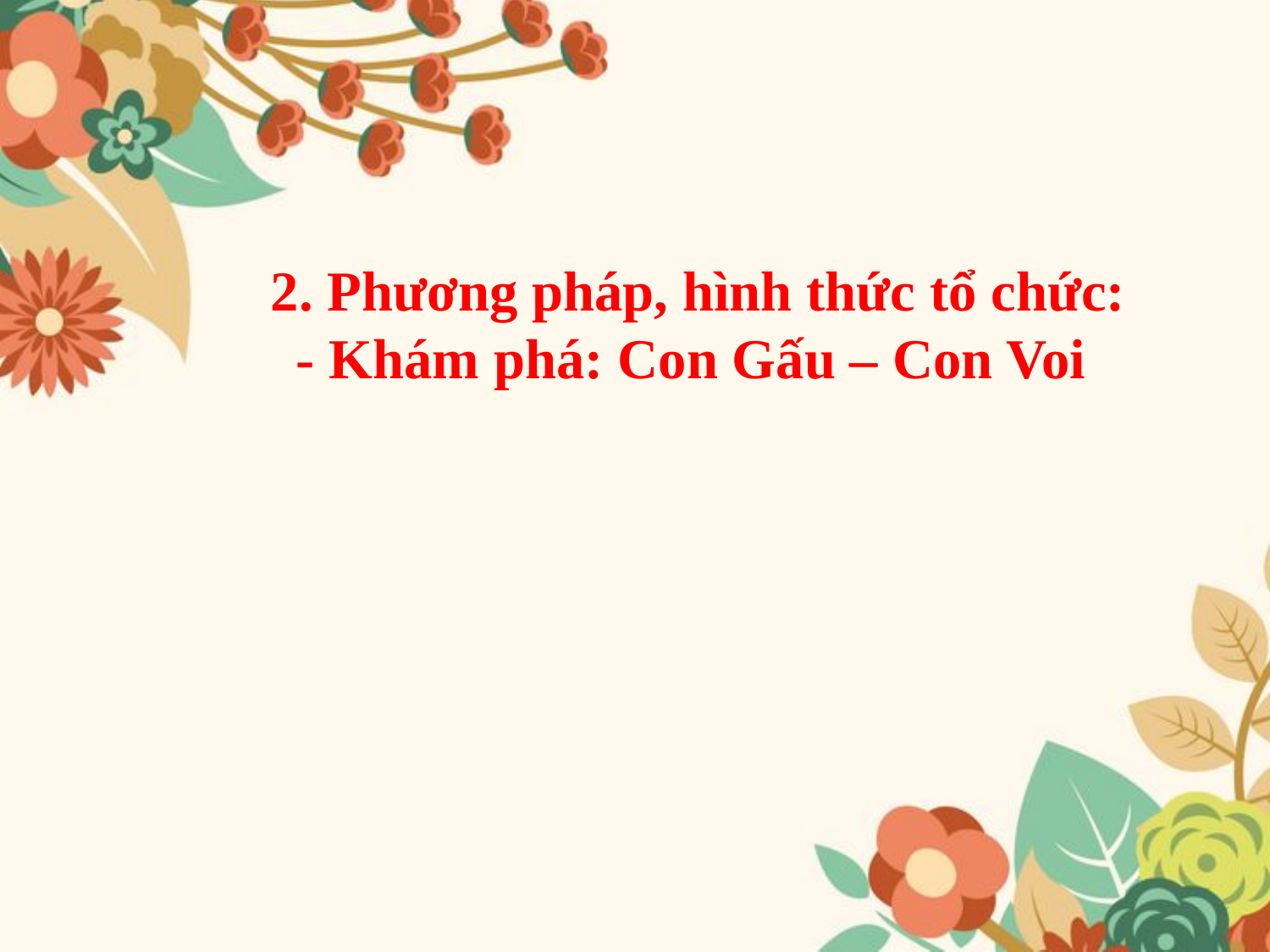

# 2. Phương pháp, hình thức tổ chức: - Khám phá: Con Gấu – Con Voi